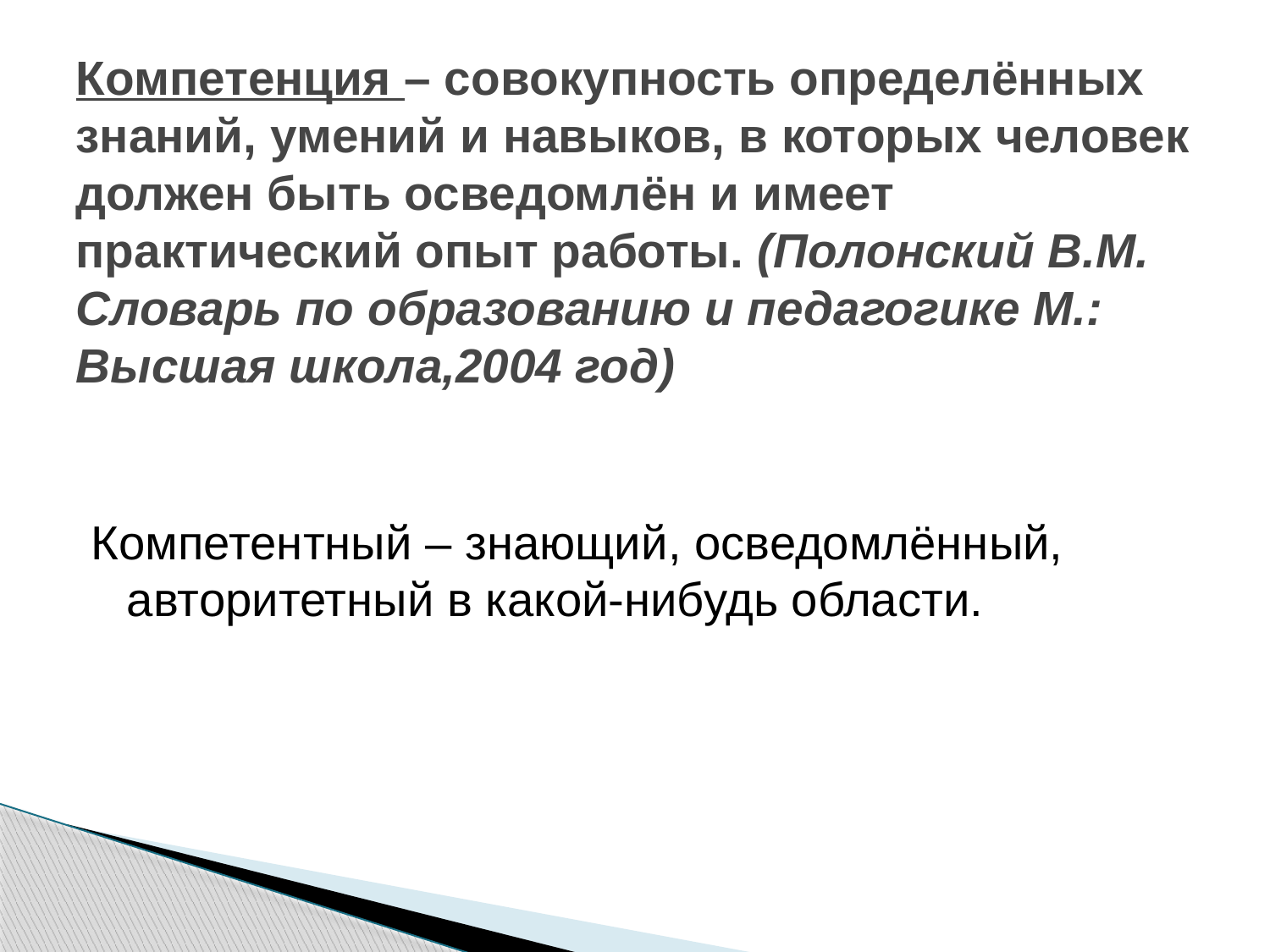

# Компетенция – совокупность определённых знаний, умений и навыков, в которых человек должен быть осведомлён и имеет практический опыт работы. (Полонский В.М. Словарь по образованию и педагогике М.: Высшая школа,2004 год)
Компетентный – знающий, осведомлённый, авторитетный в какой-нибудь области.